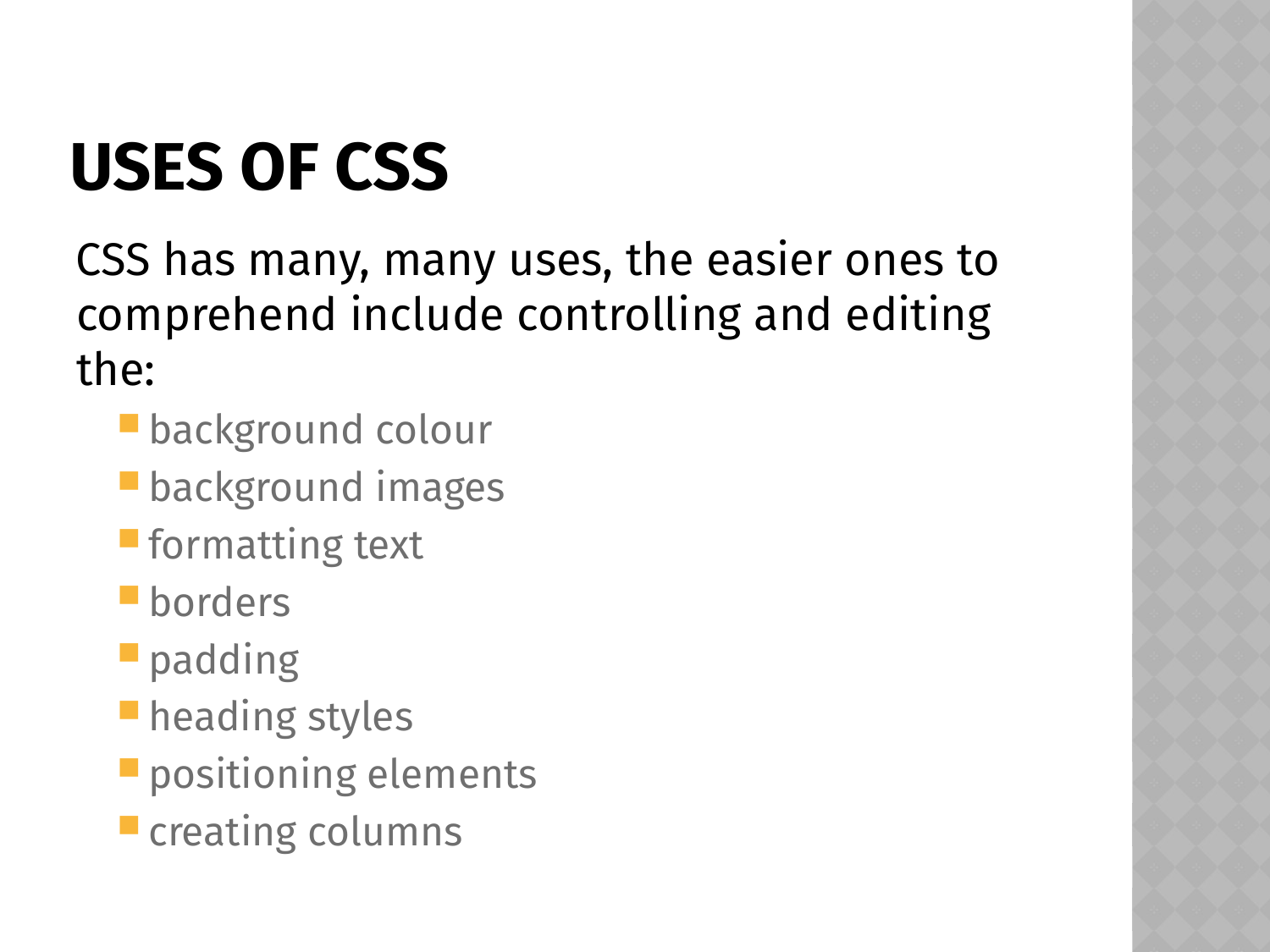

# Uses of CSS
CSS has many, many uses, the easier ones to comprehend include controlling and editing the:
background colour
background images
formatting text
borders
padding
heading styles
positioning elements
creating columns